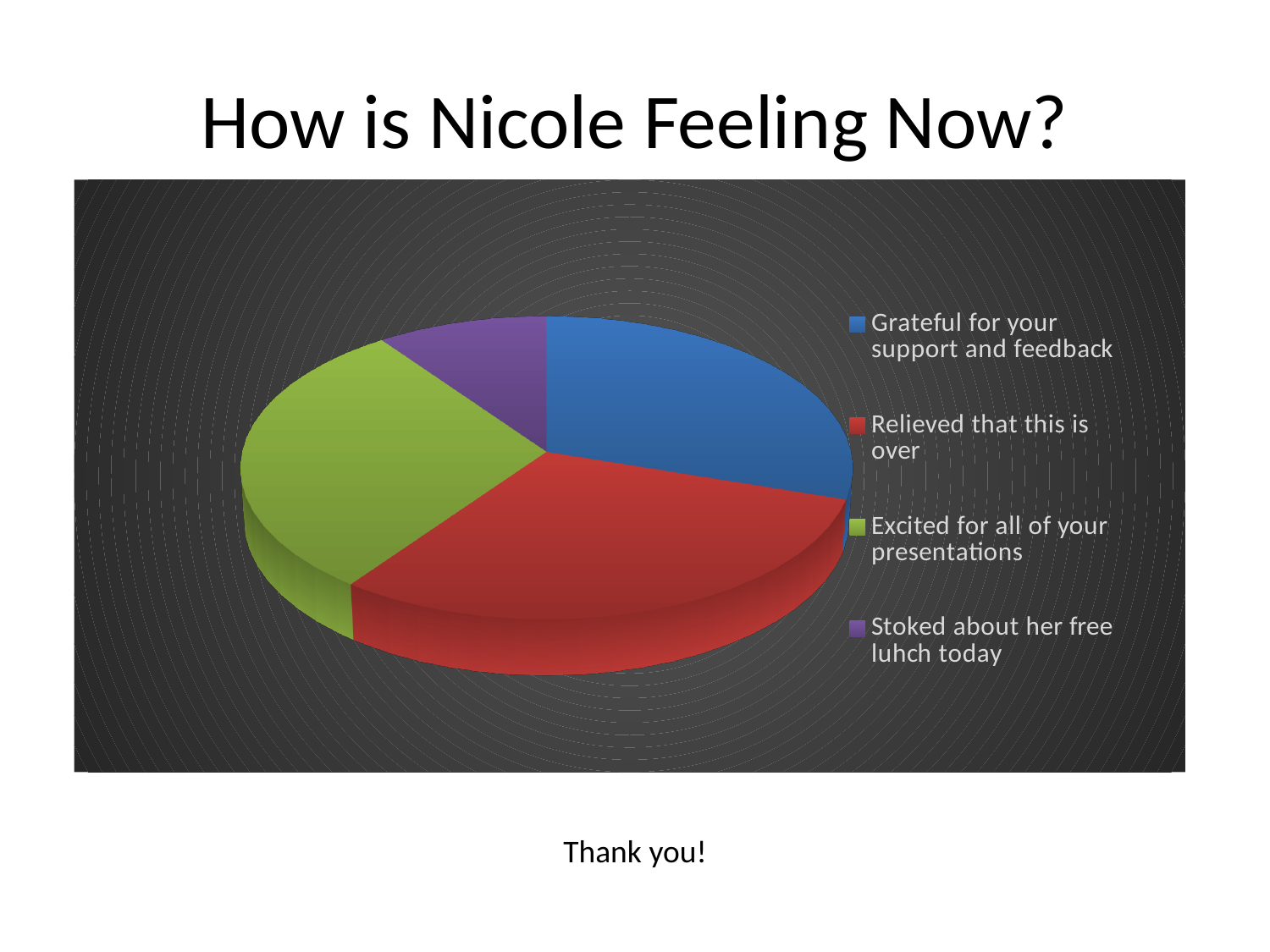

# How is Nicole Feeling Now?

[unsupported chart]

Thank you!